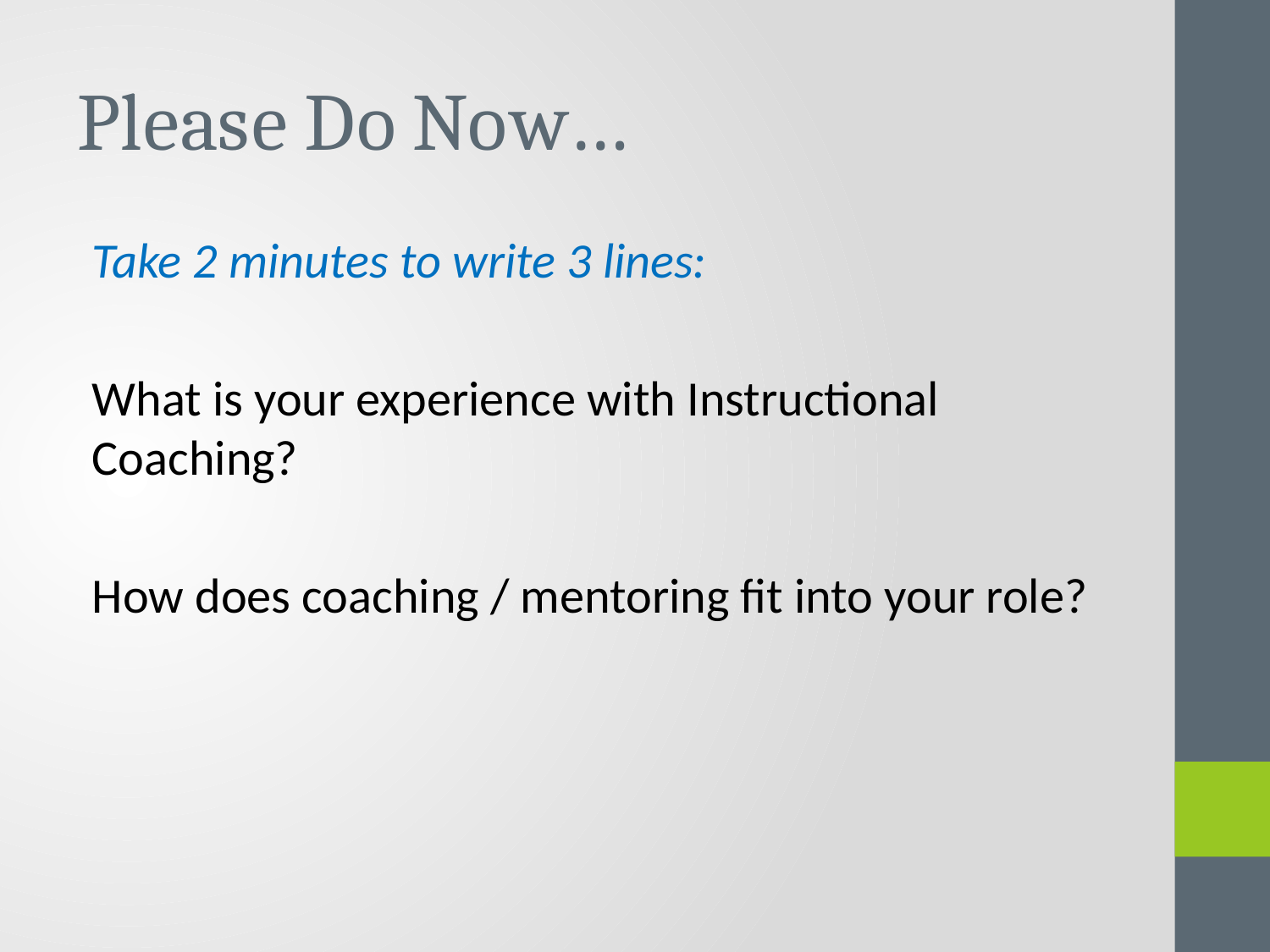

# Please Do Now…
Take 2 minutes to write 3 lines:

What is your experience with Instructional Coaching?

How does coaching / mentoring fit into your role?